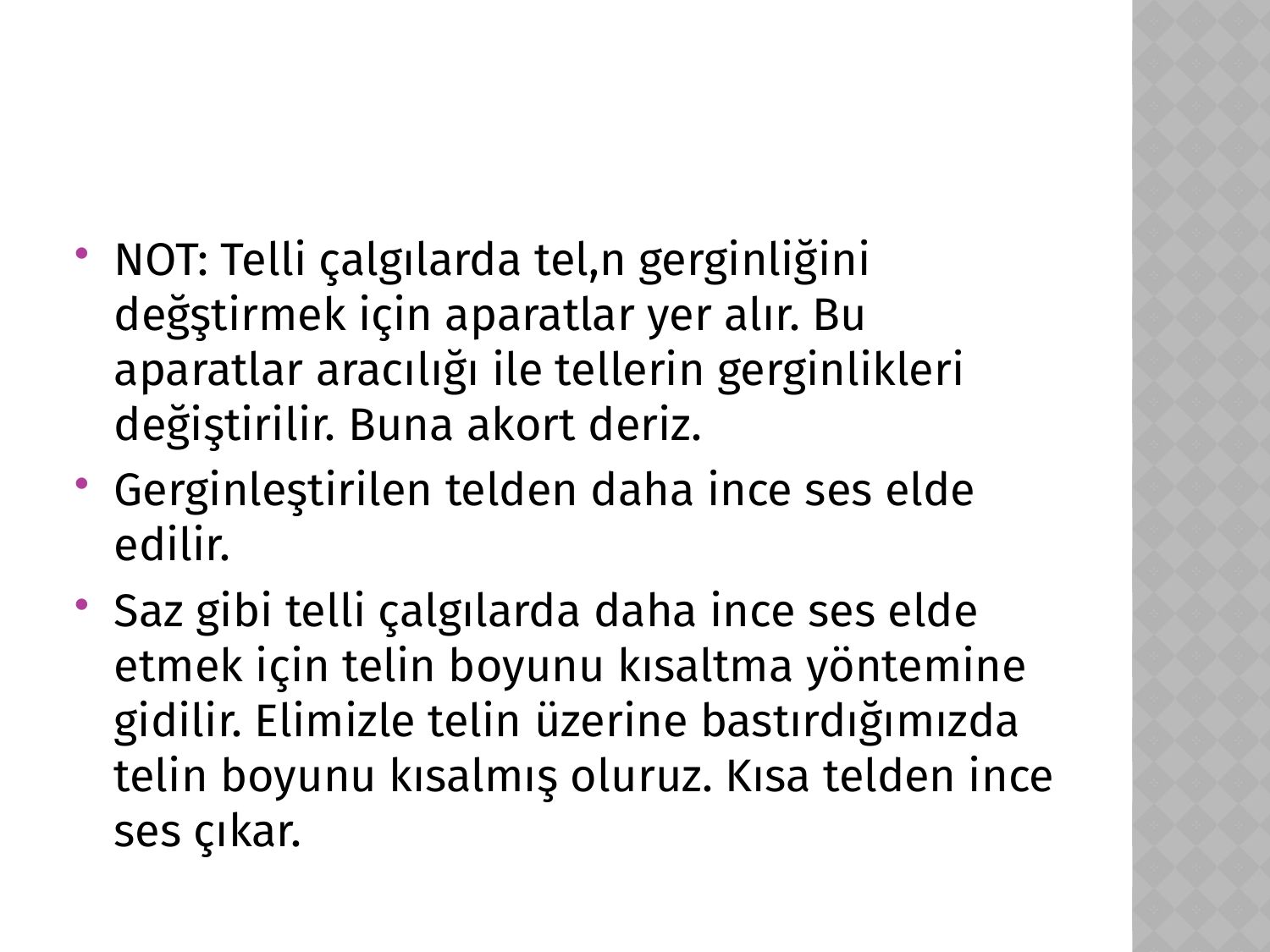

#
NOT: Telli çalgılarda tel,n gerginliğini değştirmek için aparatlar yer alır. Bu aparatlar aracılığı ile tellerin gerginlikleri değiştirilir. Buna akort deriz.
Gerginleştirilen telden daha ince ses elde edilir.
Saz gibi telli çalgılarda daha ince ses elde etmek için telin boyunu kısaltma yöntemine gidilir. Elimizle telin üzerine bastırdığımızda telin boyunu kısalmış oluruz. Kısa telden ince ses çıkar.